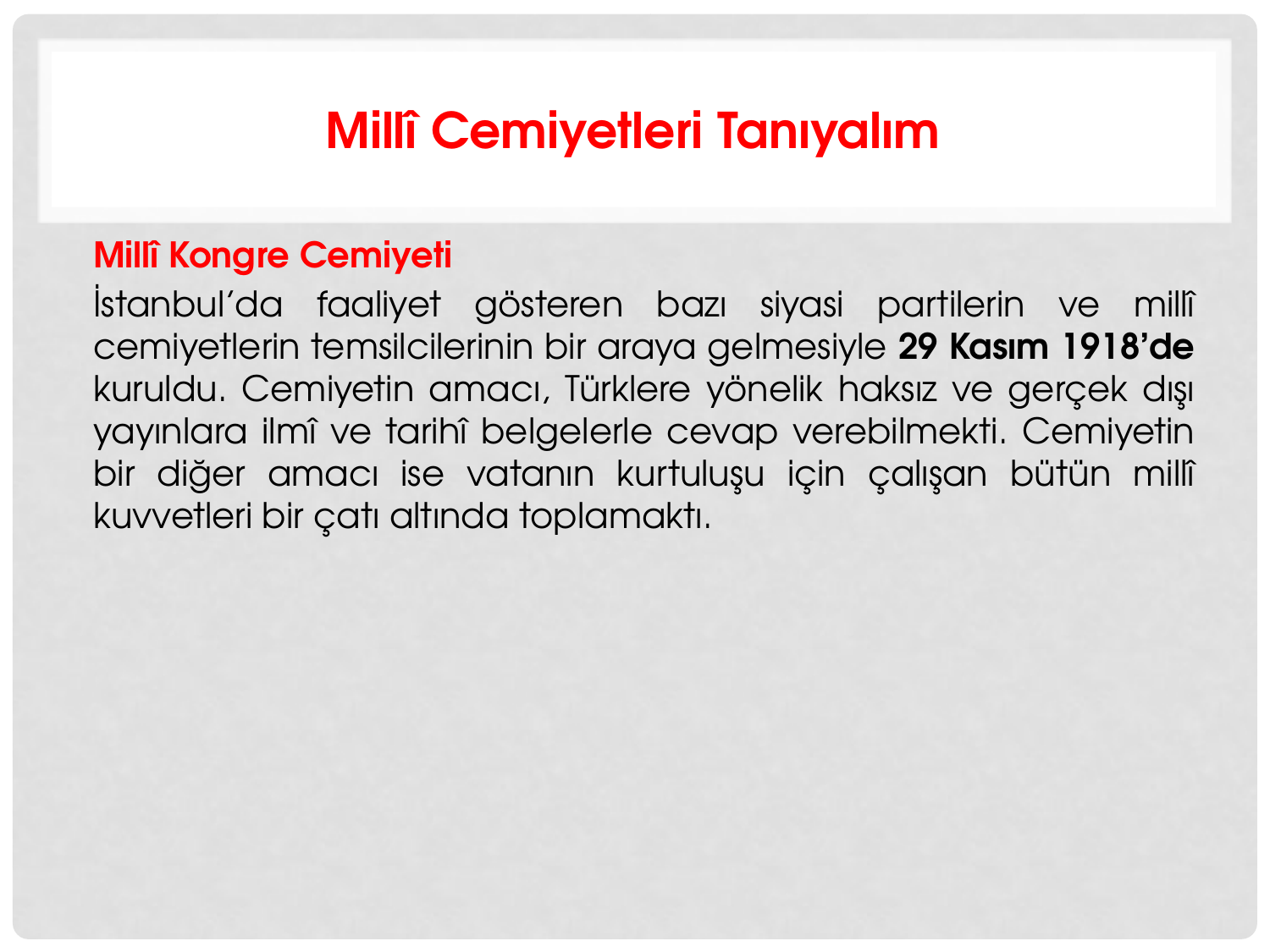

# Millî Cemiyetleri Tanıyalım
Millî Kongre Cemiyeti
İstanbul’da faaliyet gösteren bazı siyasi partilerin ve millî cemiyetlerin temsilcilerinin bir araya gelmesiyle 29 Kasım 1918’de kuruldu. Cemiyetin amacı, Türklere yönelik haksız ve gerçek dışı yayınlara ilmî ve tarihî belgelerle cevap verebilmekti. Cemiyetin bir diğer amacı ise vatanın kurtuluşu için çalışan bütün millî kuvvetleri bir çatı altında toplamaktı.